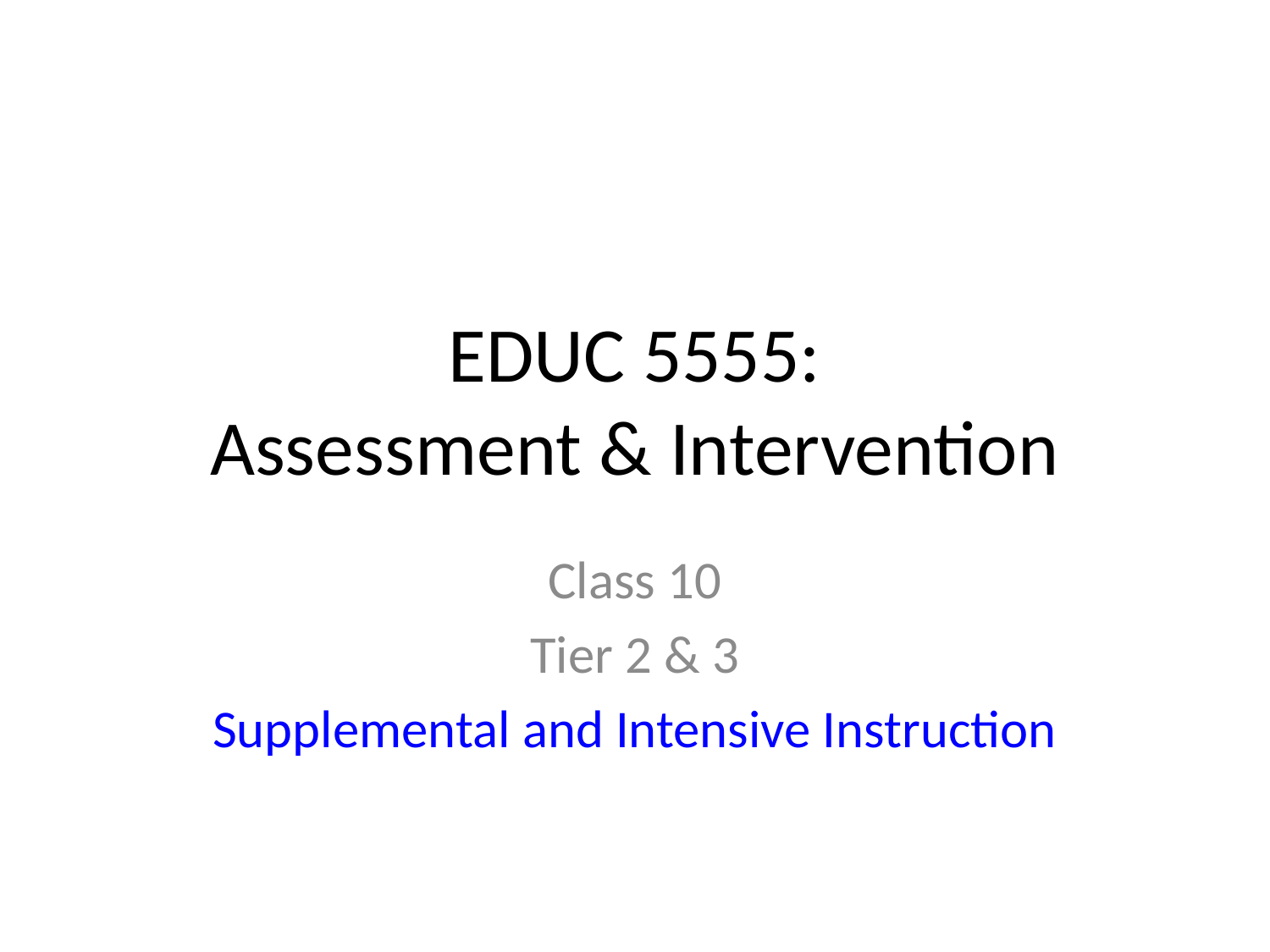

# EDUC 5555: Assessment & Intervention
Class 10
Tier 2 & 3
Supplemental and Intensive Instruction